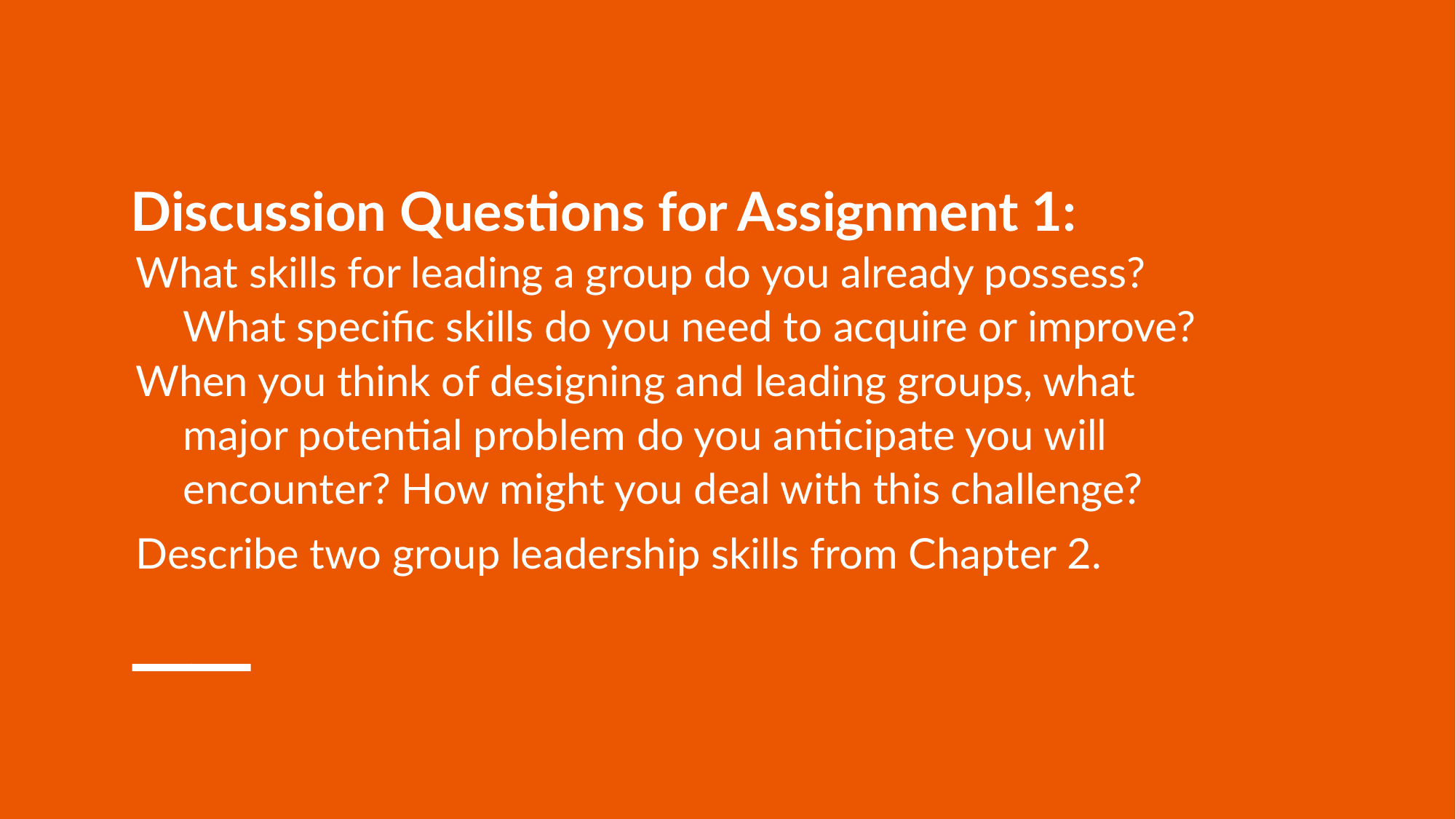

# Discussion Questions for Assignment 1:
What skills for leading a group do you already possess? What specific skills do you need to acquire or improve?
When you think of designing and leading groups, what major potential problem do you anticipate you will encounter? How might you deal with this challenge?
Describe two group leadership skills from Chapter 2.